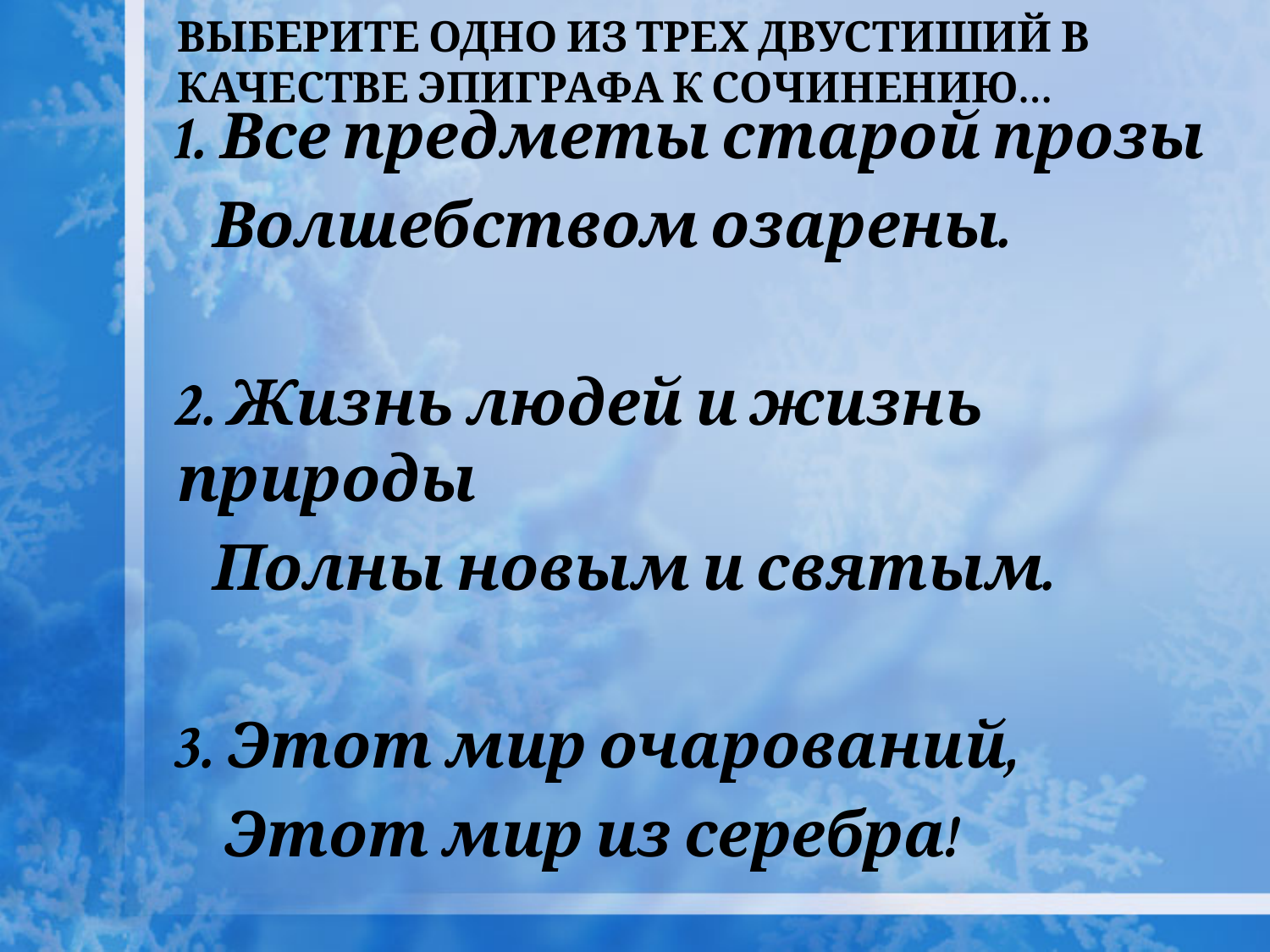

# Выберите одно из трех двустиший в качестве эпиграфа к сочинению…
1. Все предметы старой прозы
   Волшебством озарены.

2. Жизнь людей и жизнь природы
   Полны новым и святым.

3. Этот мир очарований,
    Этот мир из серебра!